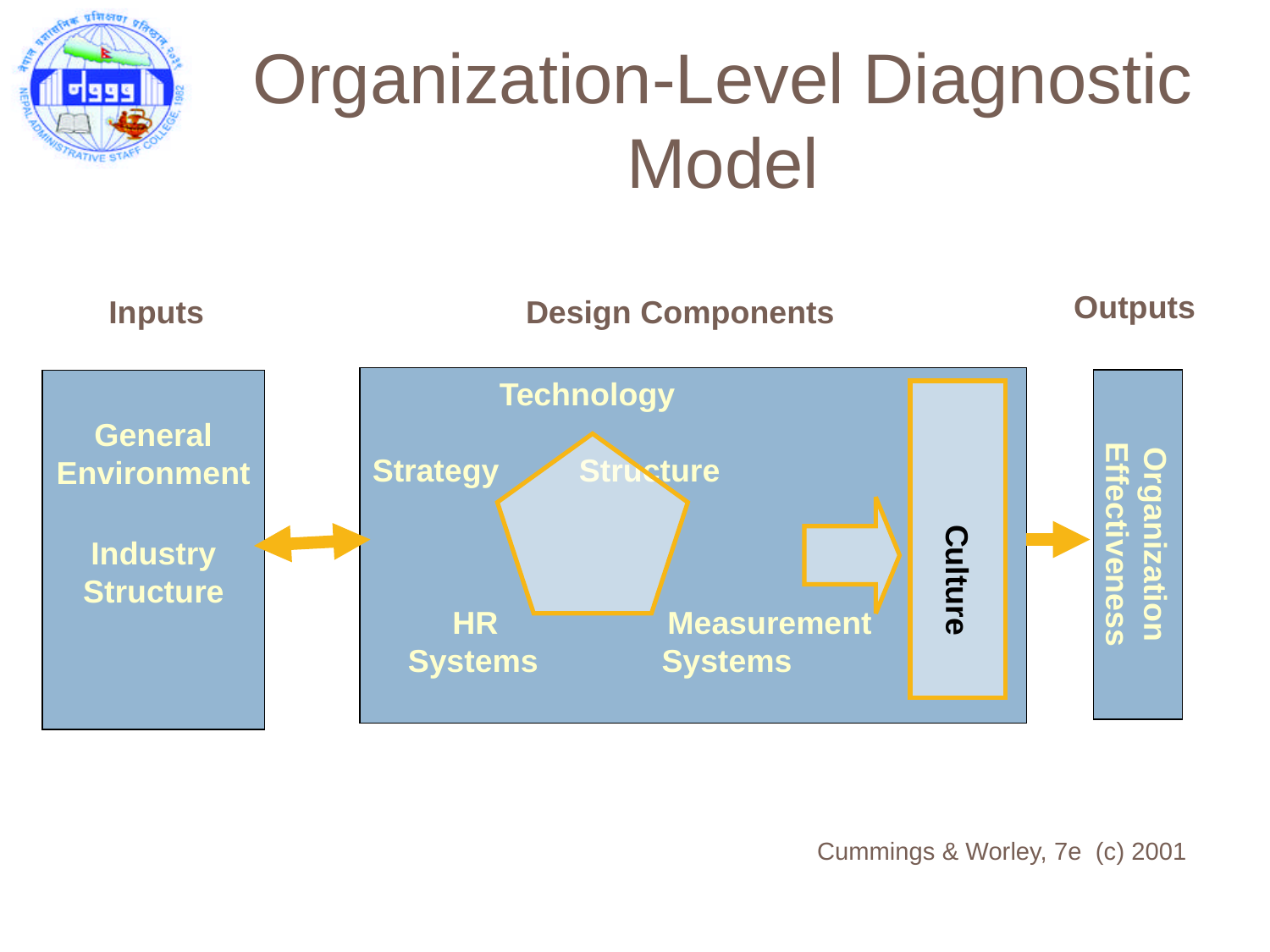

Organization-Level Diagnostic Model
Outputs
Inputs
Design Components
	Technology

Strategy	         Structure

         HR	                   Measurement
    Systems	    Systems

General
Environment

Industry
Structure

Organization
Effectiveness

Culture
Cummings & Worley, 7e  (c) 2001